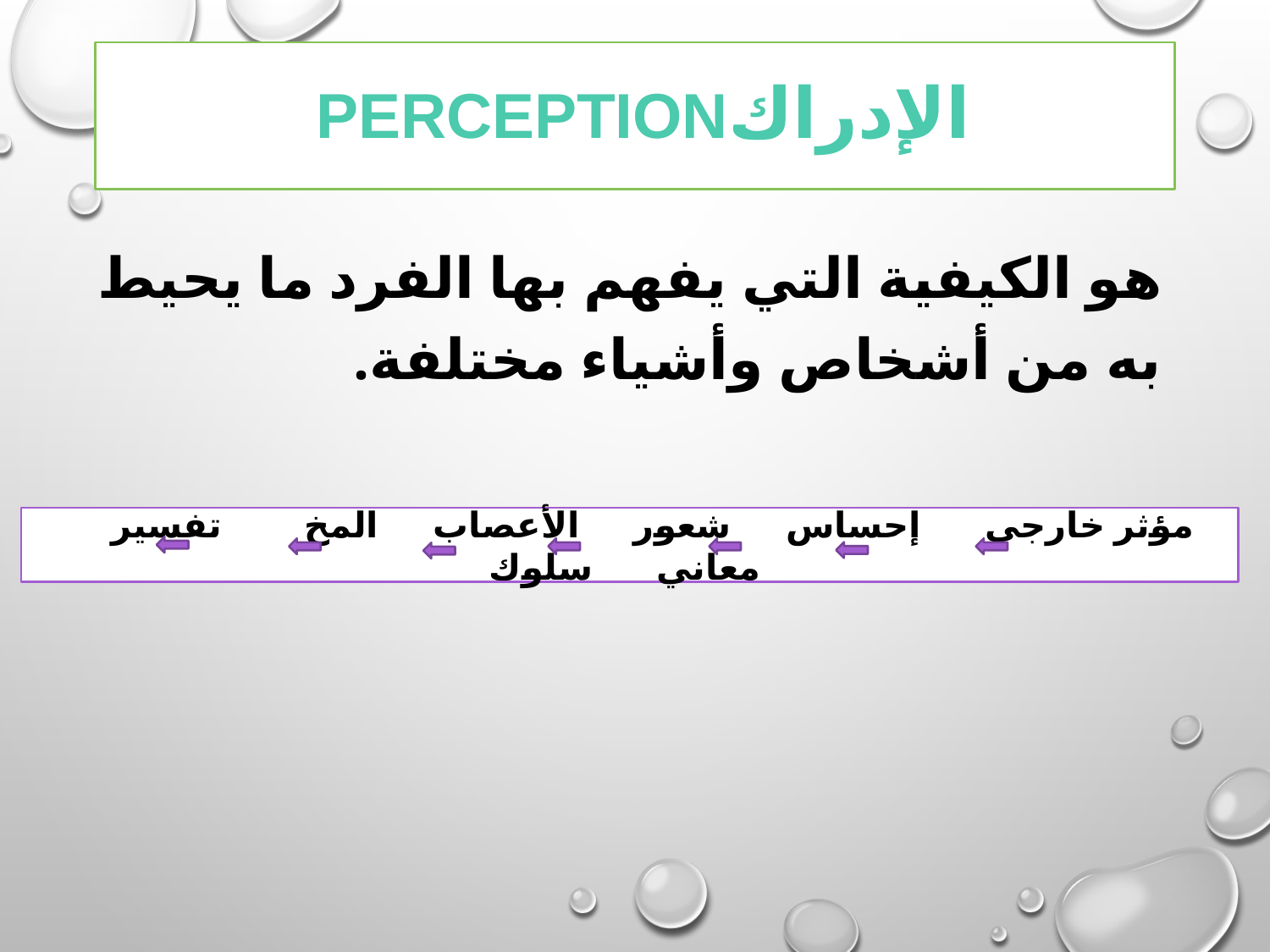

# الإدراكPerception
هو الكيفية التي يفهم بها الفرد ما يحيط به من أشخاص وأشياء مختلفة.

مؤثر خارجي       إحساس      شعور      الأعصاب      المخ         تفسير      معاني       سلوك